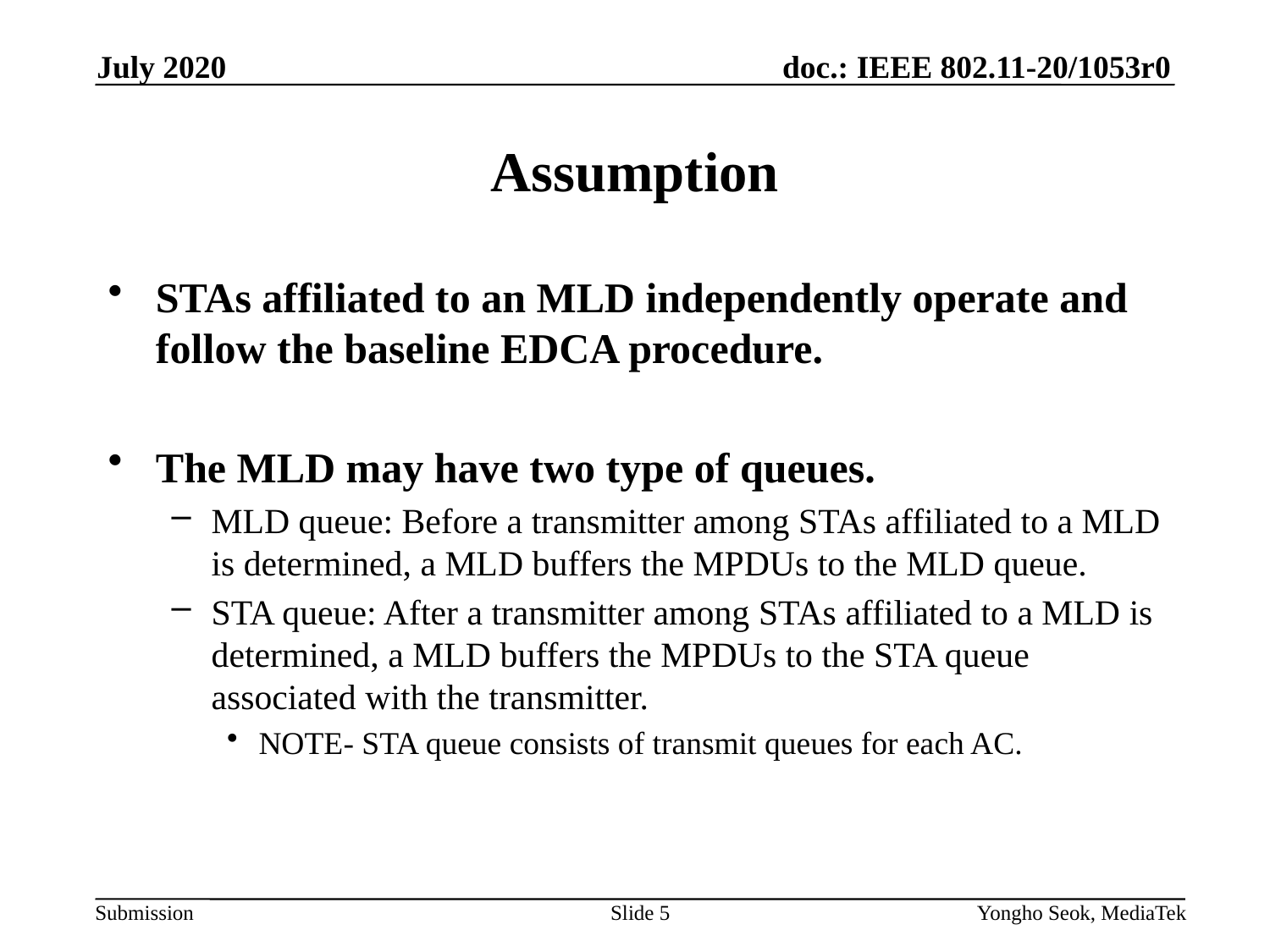

July 2020
# Assumption
STAs affiliated to an MLD independently operate and follow the baseline EDCA procedure.

The MLD may have two type of queues.
MLD queue: Before a transmitter among STAs affiliated to a MLD is determined, a MLD buffers the MPDUs to the MLD queue.
STA queue: After a transmitter among STAs affiliated to a MLD is determined, a MLD buffers the MPDUs to the STA queue associated with the transmitter.
NOTE- STA queue consists of transmit queues for each AC.

Slide 5
Yongho Seok, MediaTek